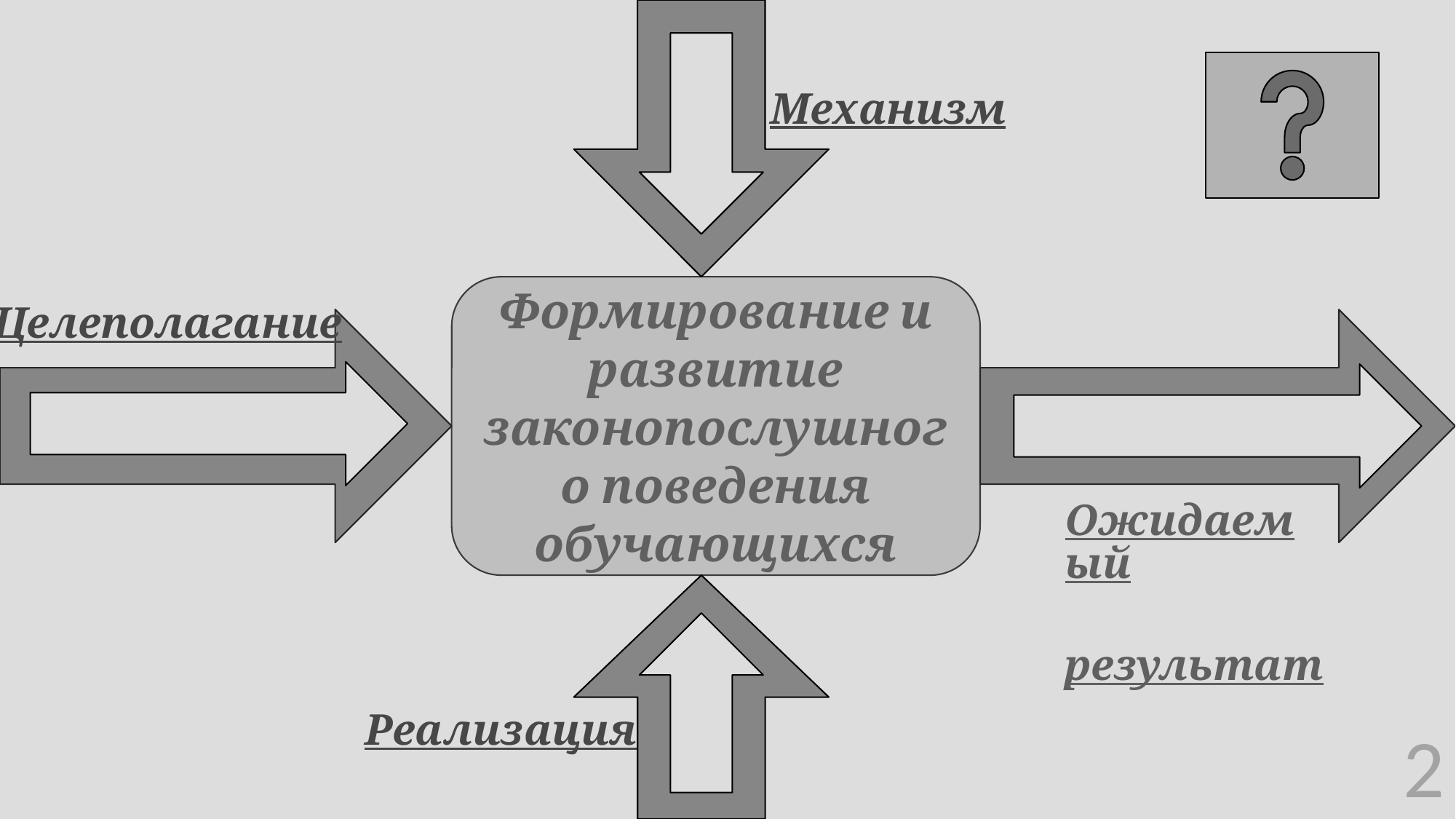

Механизм

Формирование и развитие законопослушного поведения обучающихся
Целеполагание

Ожидаемый результат

2
Реализация